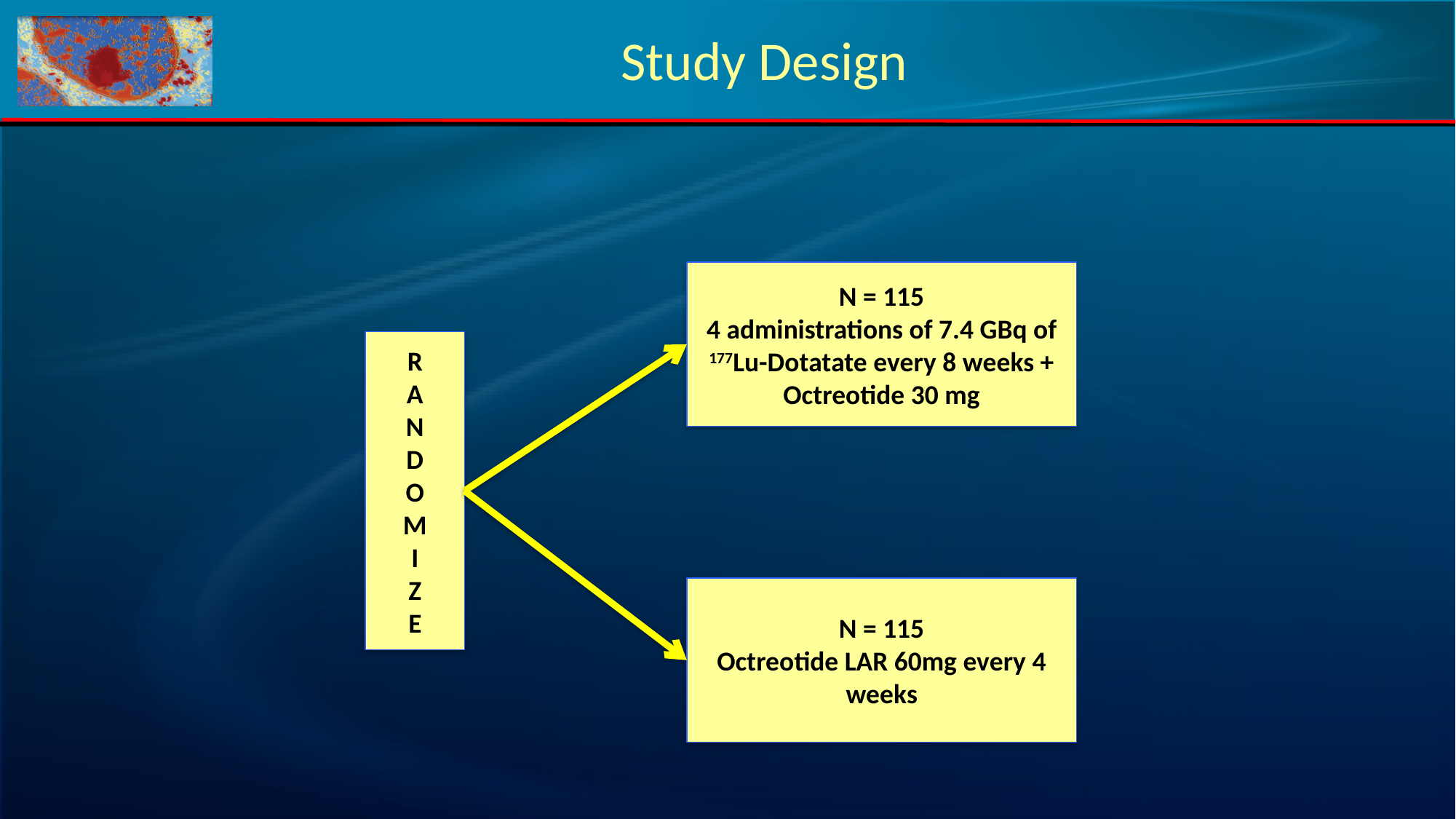

# Study Design
N = 115
4 administrations of 7.4 GBq of 177Lu-Dotatate every 8 weeks + Octreotide 30 mg
R
A
N
D
O
M
I
Z
E
N = 115
Octreotide LAR 60mg every 4 weeks